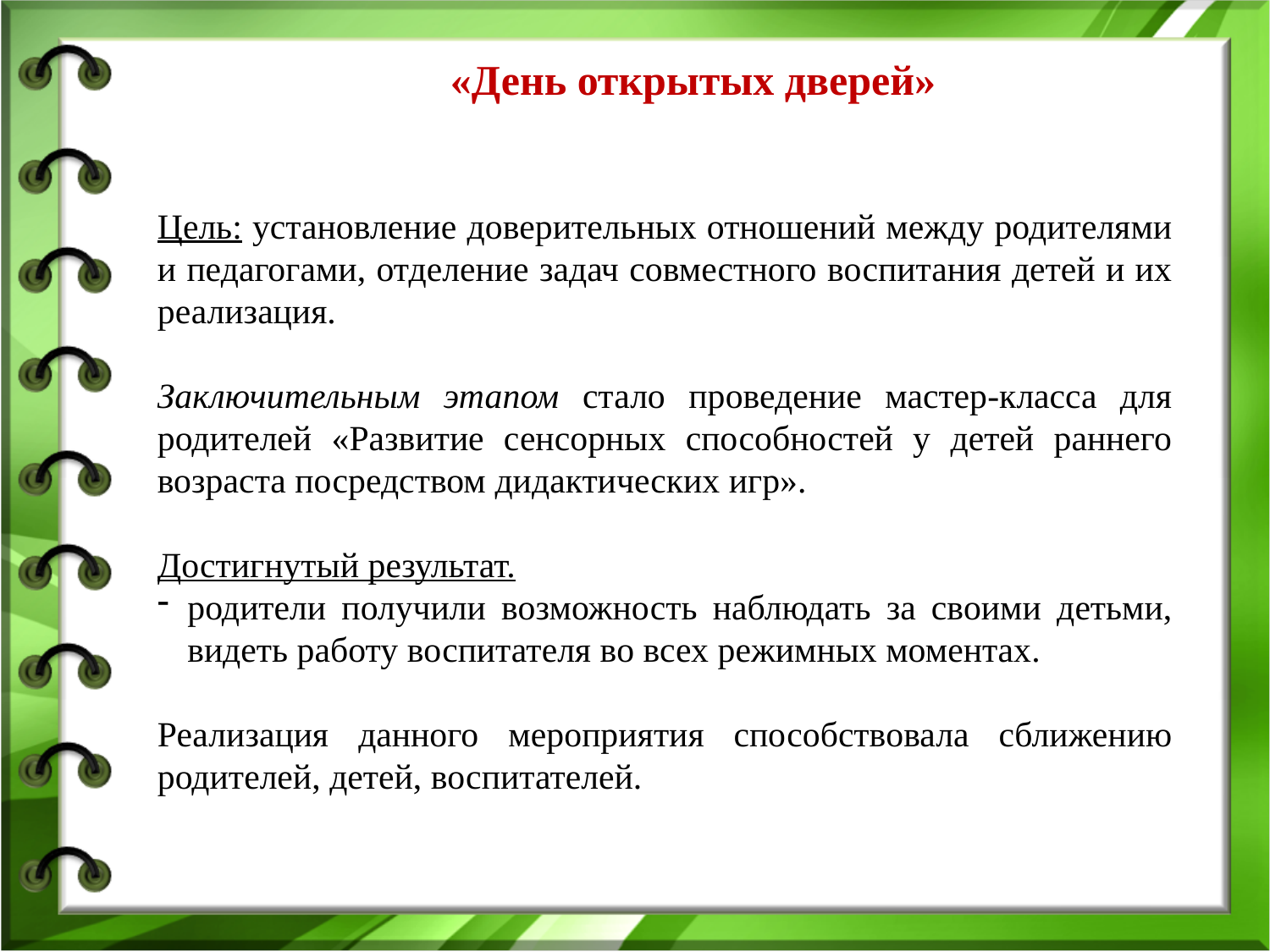

«День открытых дверей»
Цель: установление доверительных отношений между родителями и педагогами, отделение задач совместного воспитания детей и их реализация.

Заключительным этапом стало проведение мастер-класса для родителей «Развитие сенсорных способностей у детей раннего возраста посредством дидактических игр».

Достигнутый результат.
родители получили возможность наблюдать за своими детьми, видеть работу воспитателя во всех режимных моментах.

Реализация данного мероприятия способствовала сближению родителей, детей, воспитателей.